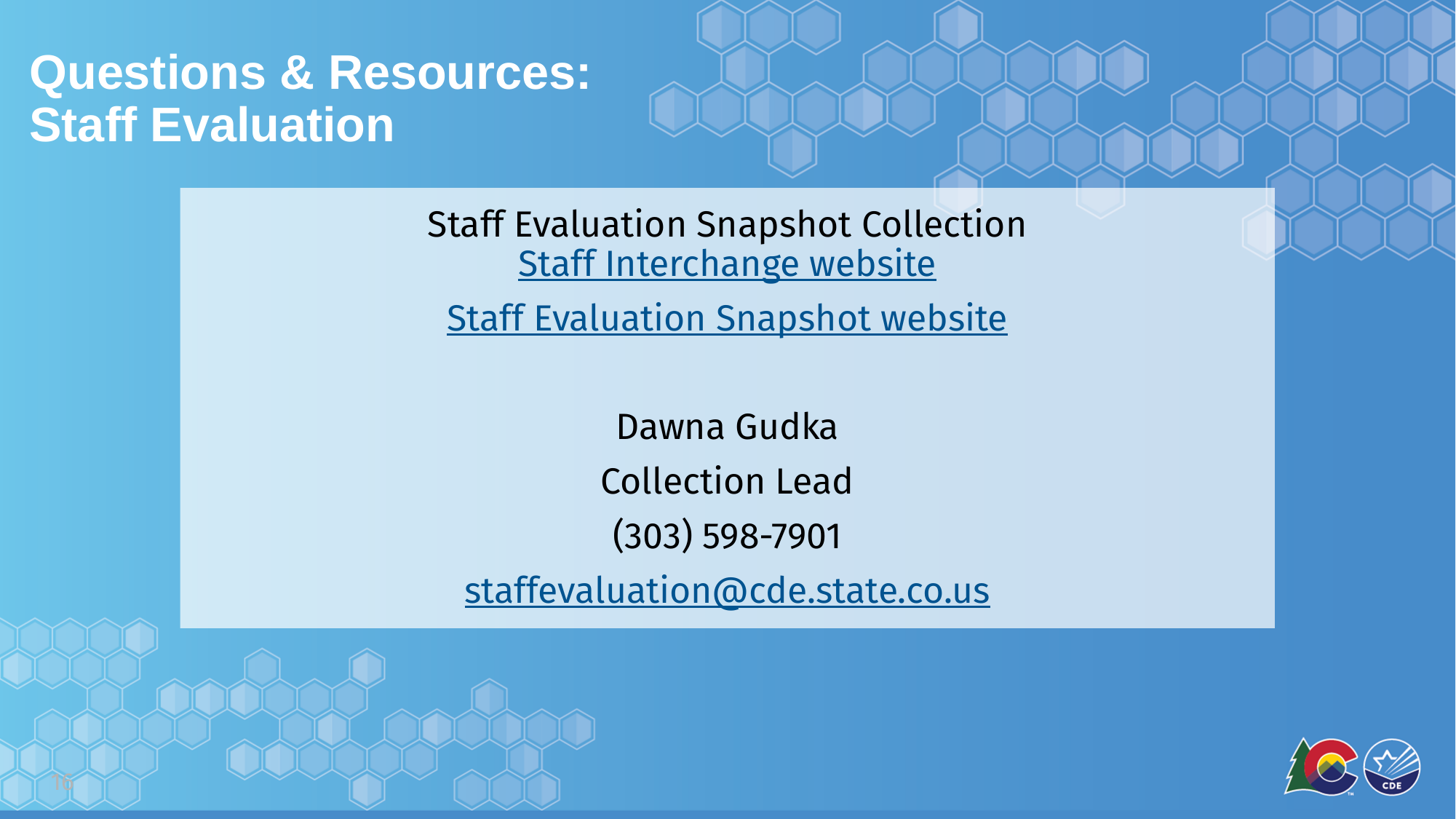

# Questions & Resources: Staff Evaluation
Staff Evaluation Snapshot Collection
Staff Interchange website
Staff Evaluation Snapshot website

Dawna Gudka
Collection Lead
(303) 598-7901
staffevaluation@cde.state.co.us
16